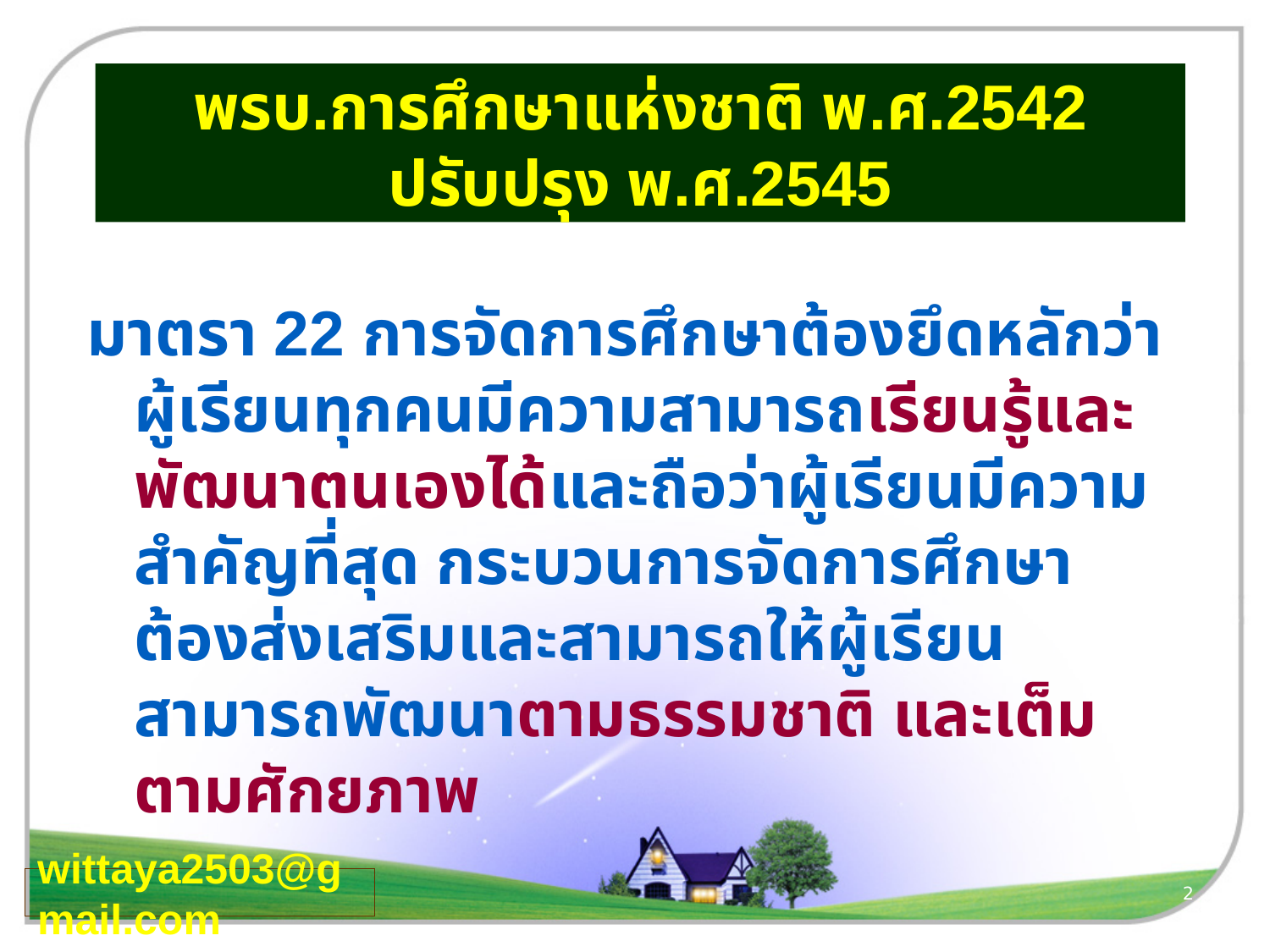

# พรบ.การศึกษาแห่งชาติ พ.ศ.2542 ปรับปรุง พ.ศ.2545
มาตรา 22 การจัดการศึกษาต้องยึดหลักว่าผู้เรียนทุกคนมีความสามารถเรียนรู้และพัฒนาตนเองได้และถือว่าผู้เรียนมีความสำคัญที่สุด กระบวนการจัดการศึกษาต้องส่งเสริมและสามารถให้ผู้เรียนสามารถพัฒนาตามธรรมชาติ และเต็มตามศักยภาพ
wittaya2503@gmail.com
2